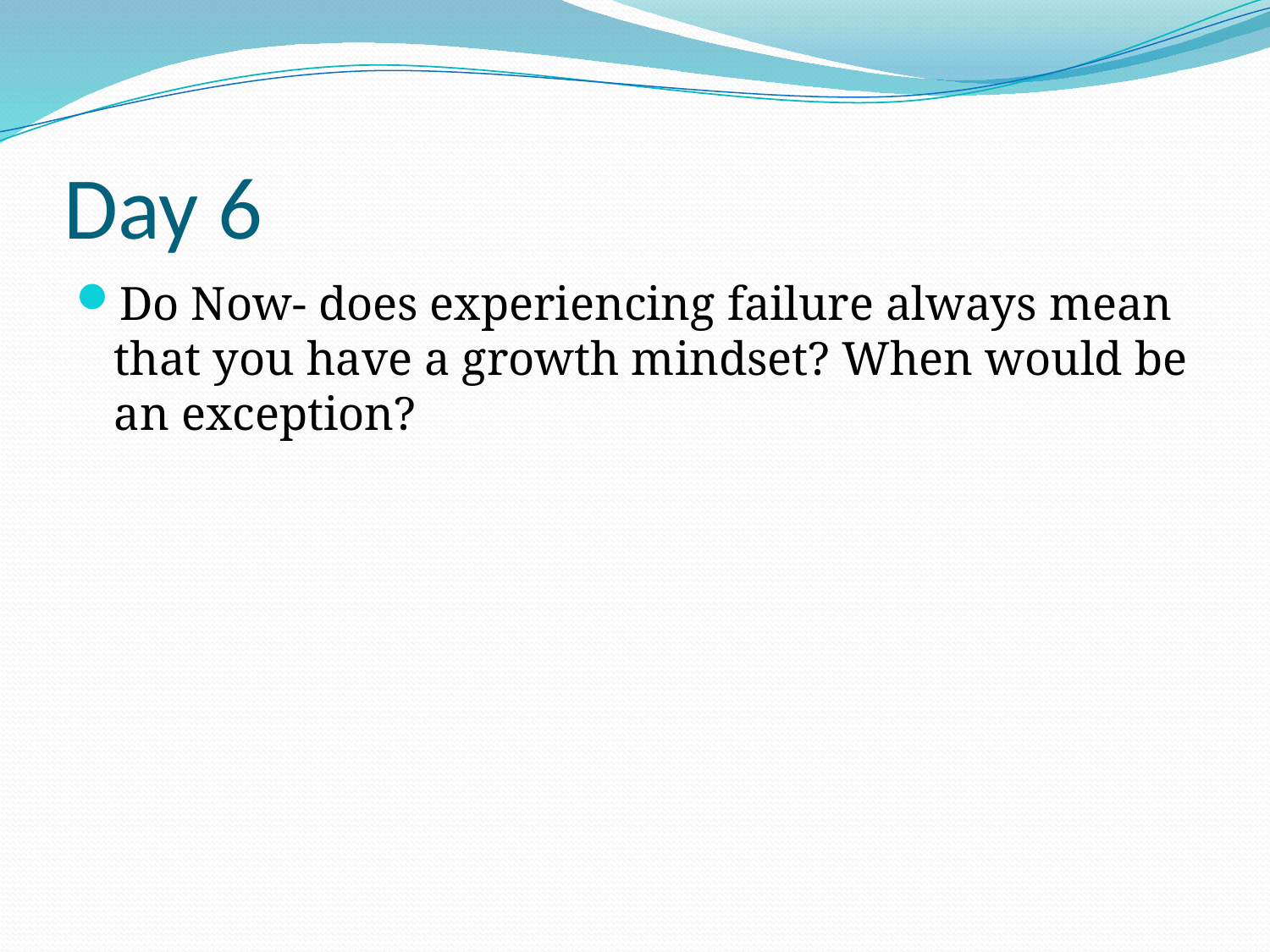

# Day 6
Do Now- does experiencing failure always mean that you have a growth mindset? When would be an exception?